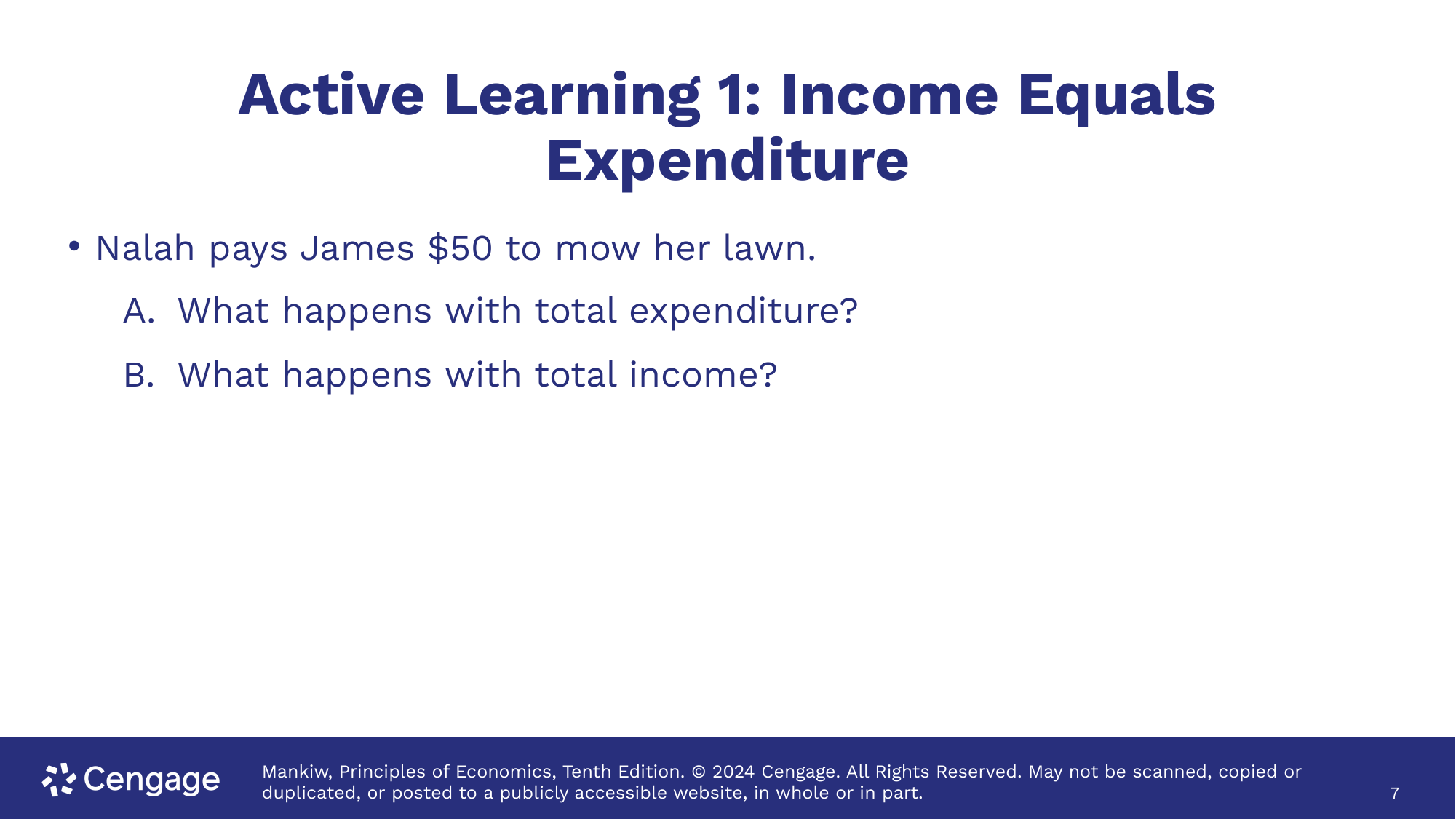

# Active Learning 1: Income Equals Expenditure
Nalah pays James $50 to mow her lawn.
What happens with total expenditure?
What happens with total income?